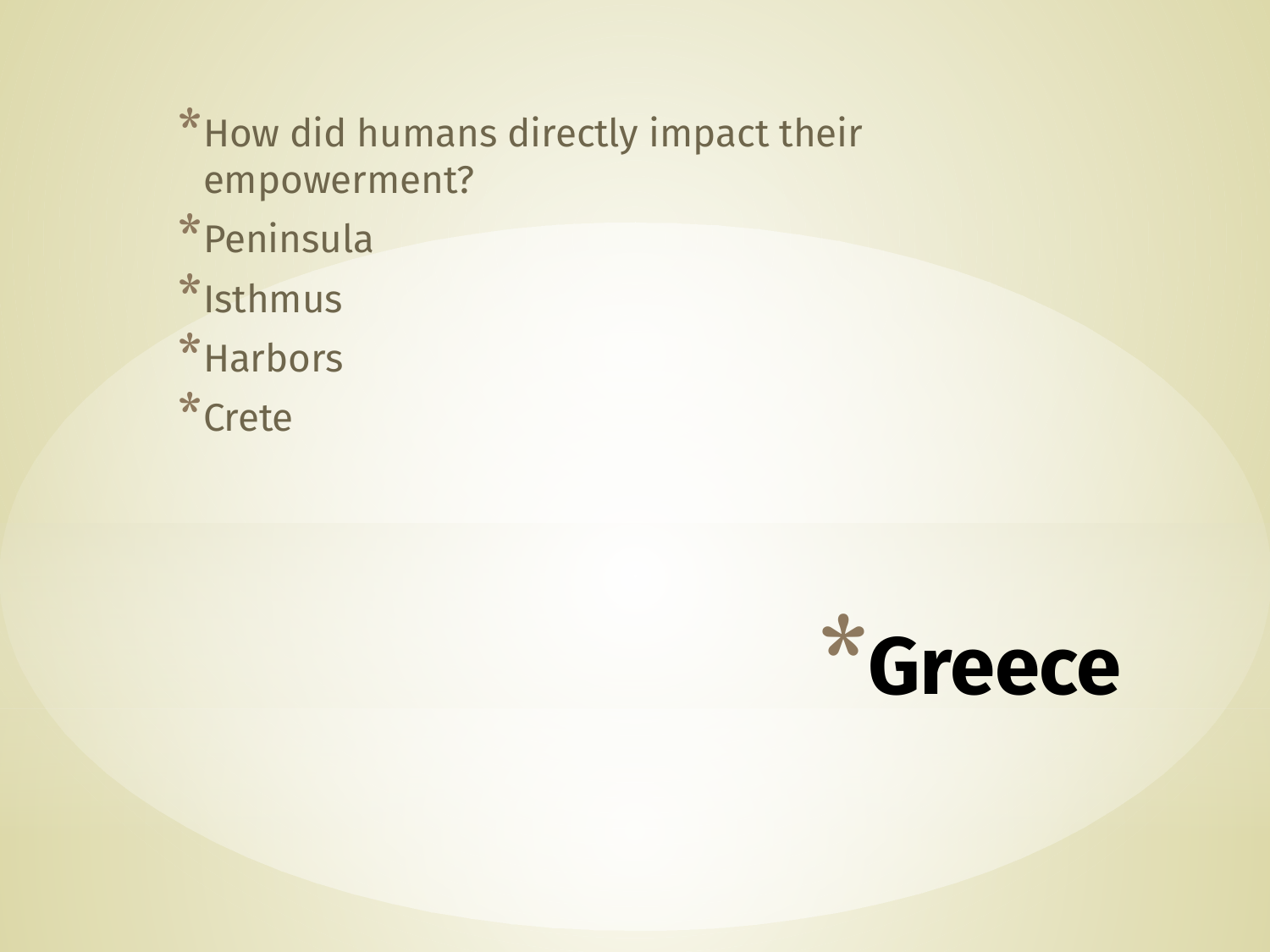

How did humans directly impact their empowerment?
Peninsula
Isthmus
Harbors
Crete

# Greece